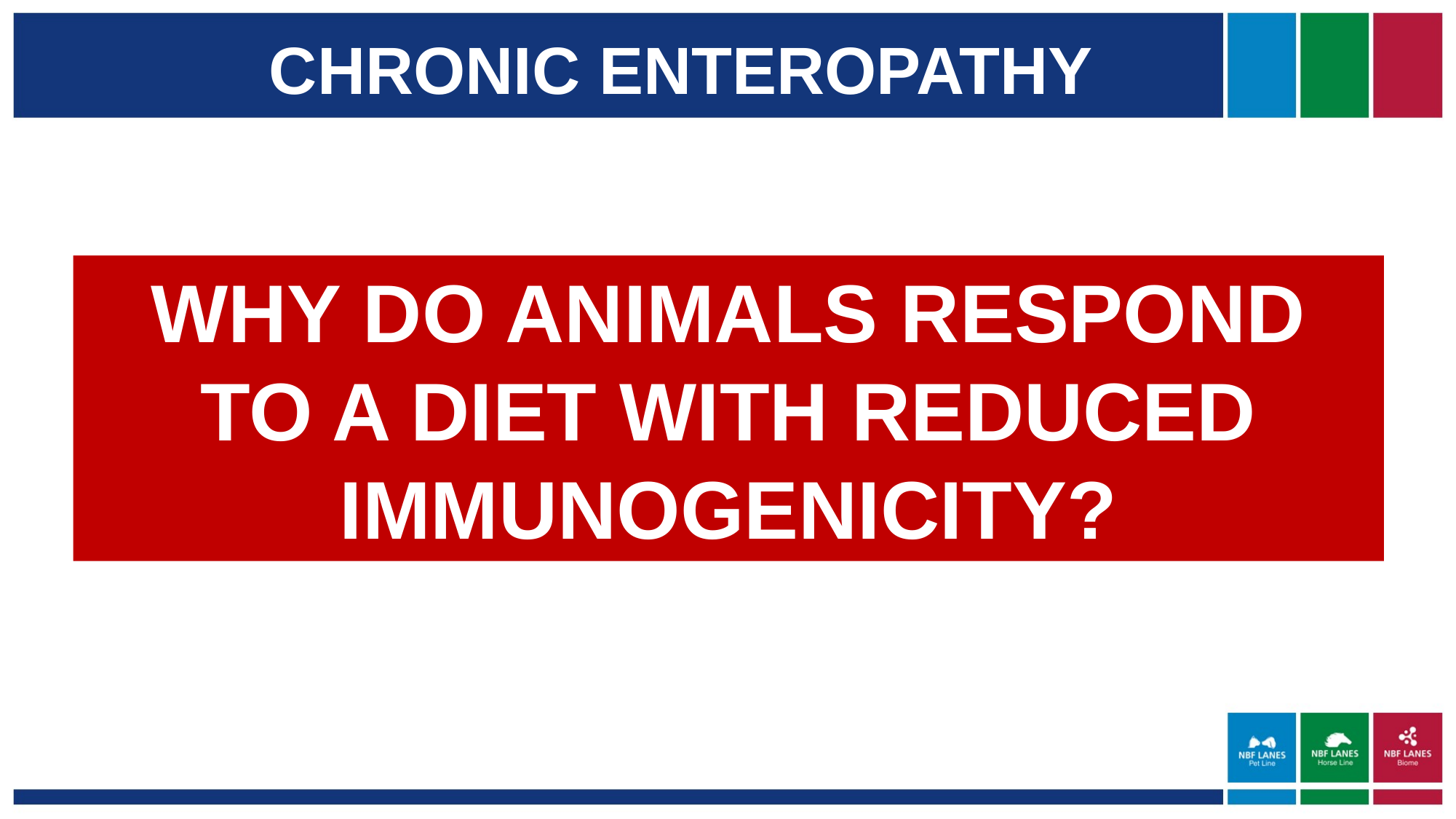

CHRONIC ENTEROPATHY
WHY DO ANIMALS RESPOND TO A DIET WITH REDUCED IMMUNOGENICITY?